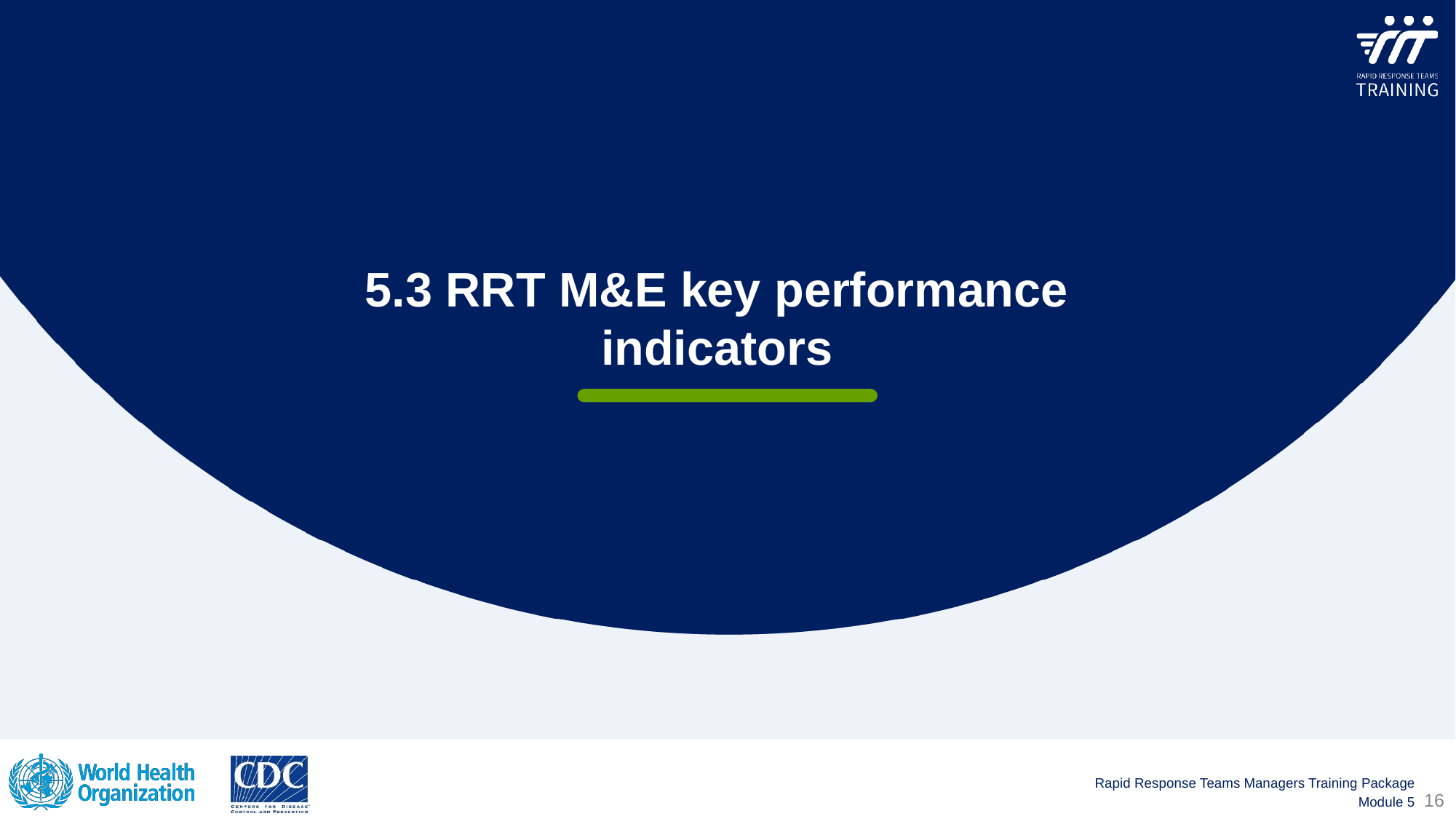

5.3 RRT M&E key performance indicators

16